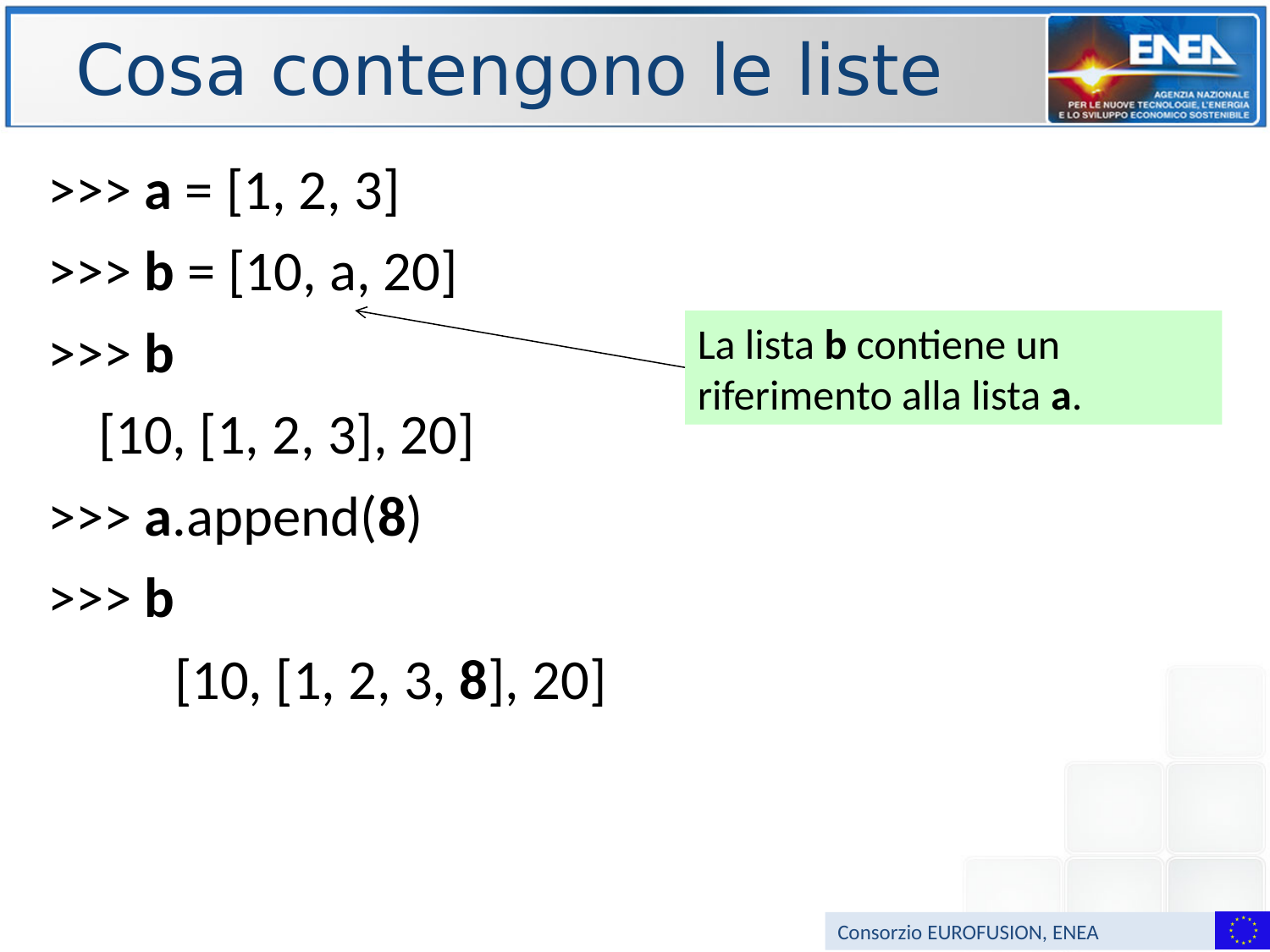

# Cosa contengono le liste
>>> a = [1, 2, 3]
>>> b = [10, a, 20]
>>> b
    [10, [1, 2, 3], 20]
>>> a.append(8)
>>> b
	[10, [1, 2, 3, 8], 20]

La lista b contiene un riferimento alla lista a.